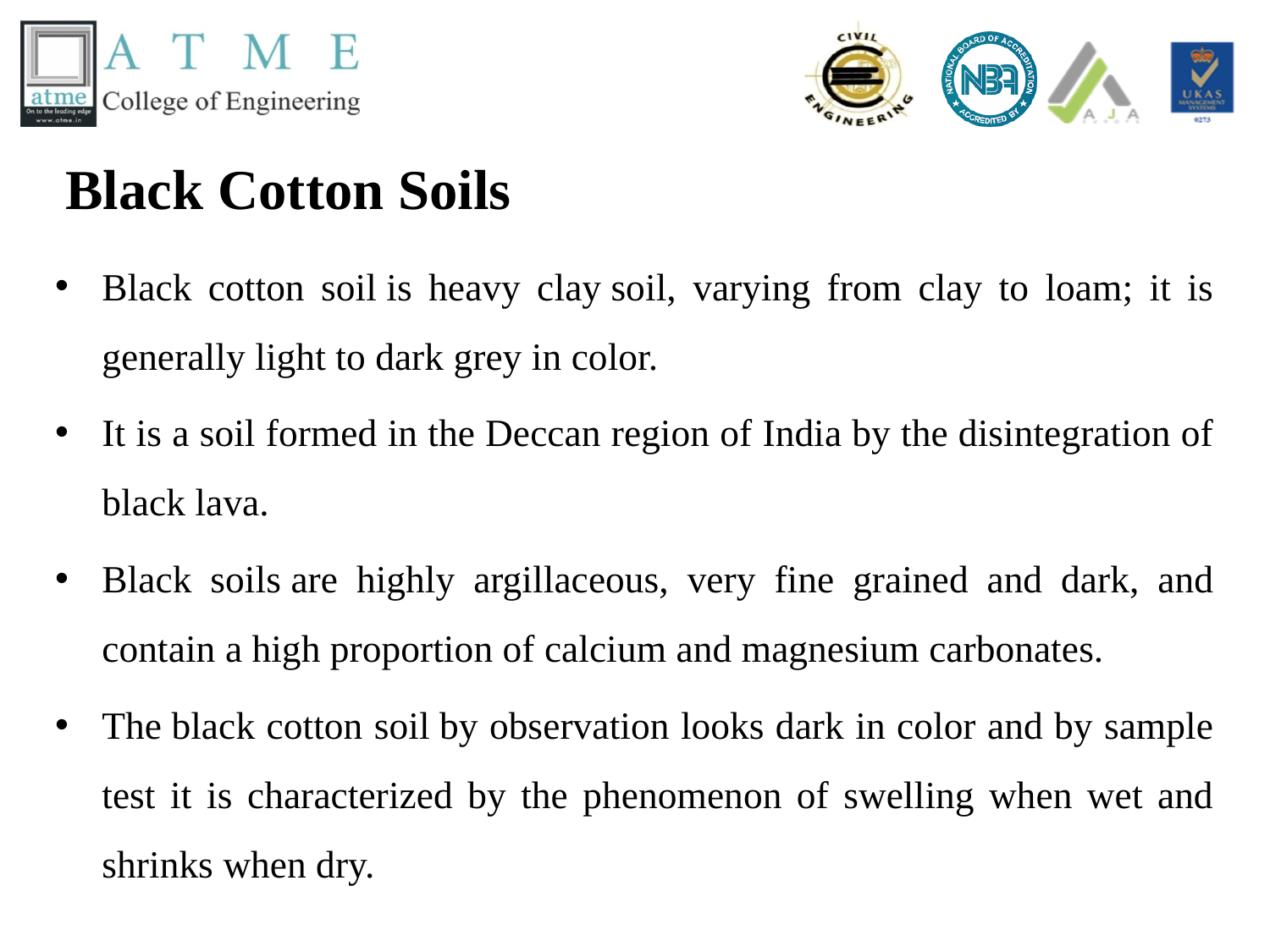

# Black Cotton Soils
Black cotton soil is heavy clay soil, varying from clay to loam; it is generally light to dark grey in color.
It is a soil formed in the Deccan region of India by the disintegration of black lava.
Black soils are highly argillaceous, very fine grained and dark, and contain a high proportion of calcium and magnesium carbonates.
The black cotton soil by observation looks dark in color and by sample test it is characterized by the phenomenon of swelling when wet and shrinks when dry.